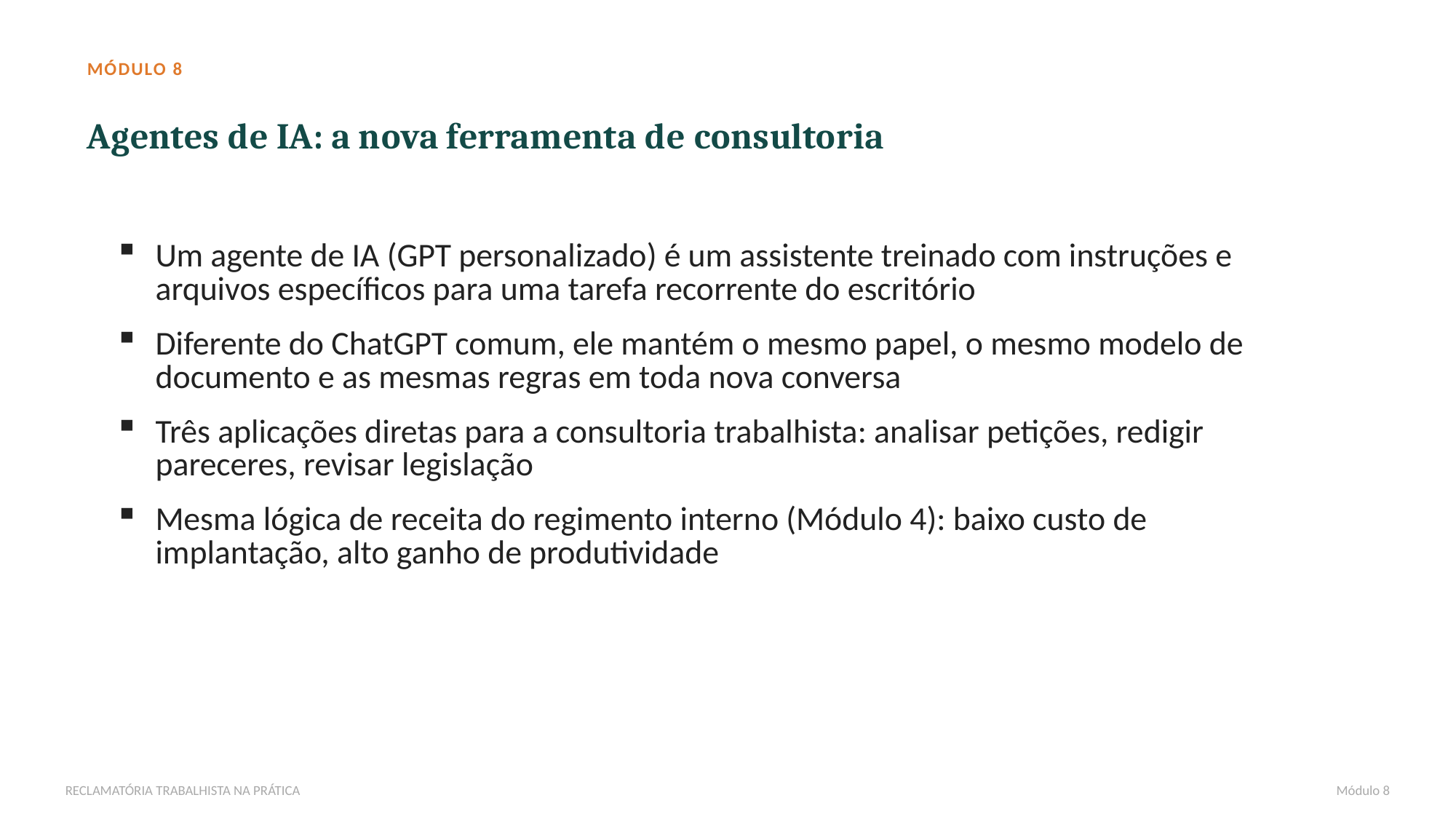

MÓDULO 8
Agentes de IA: a nova ferramenta de consultoria
Um agente de IA (GPT personalizado) é um assistente treinado com instruções e arquivos específicos para uma tarefa recorrente do escritório
Diferente do ChatGPT comum, ele mantém o mesmo papel, o mesmo modelo de documento e as mesmas regras em toda nova conversa
Três aplicações diretas para a consultoria trabalhista: analisar petições, redigir pareceres, revisar legislação
Mesma lógica de receita do regimento interno (Módulo 4): baixo custo de implantação, alto ganho de produtividade
RECLAMATÓRIA TRABALHISTA NA PRÁTICA
Módulo 8